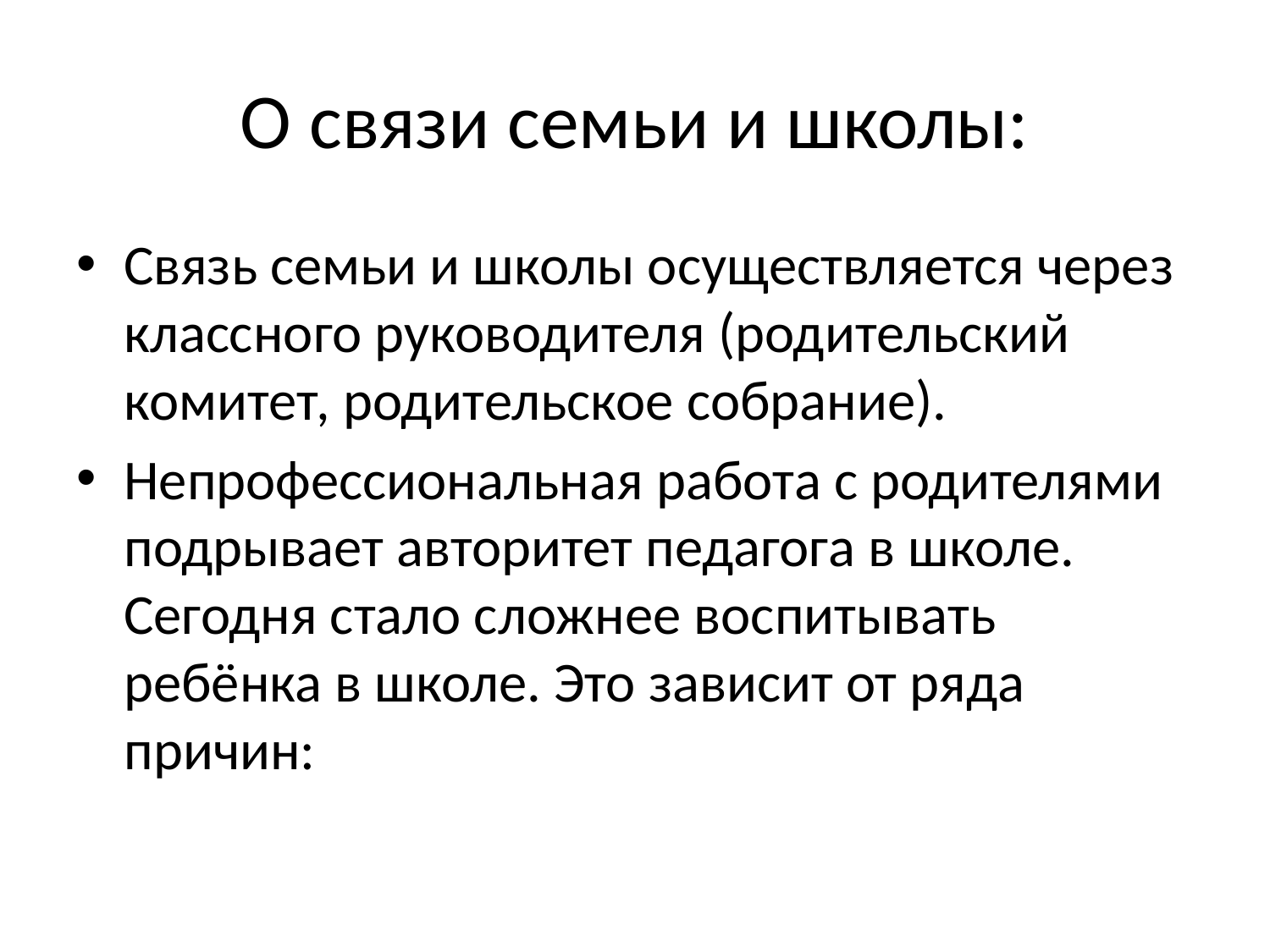

# О связи семьи и школы:
Связь семьи и школы осуществляется через классного руководителя (родительский комитет, родительское собрание).
Непрофессиональная работа с родителями подрывает авторитет педагога в школе. Сегодня стало сложнее воспитывать ребёнка в школе. Это зависит от ряда причин: